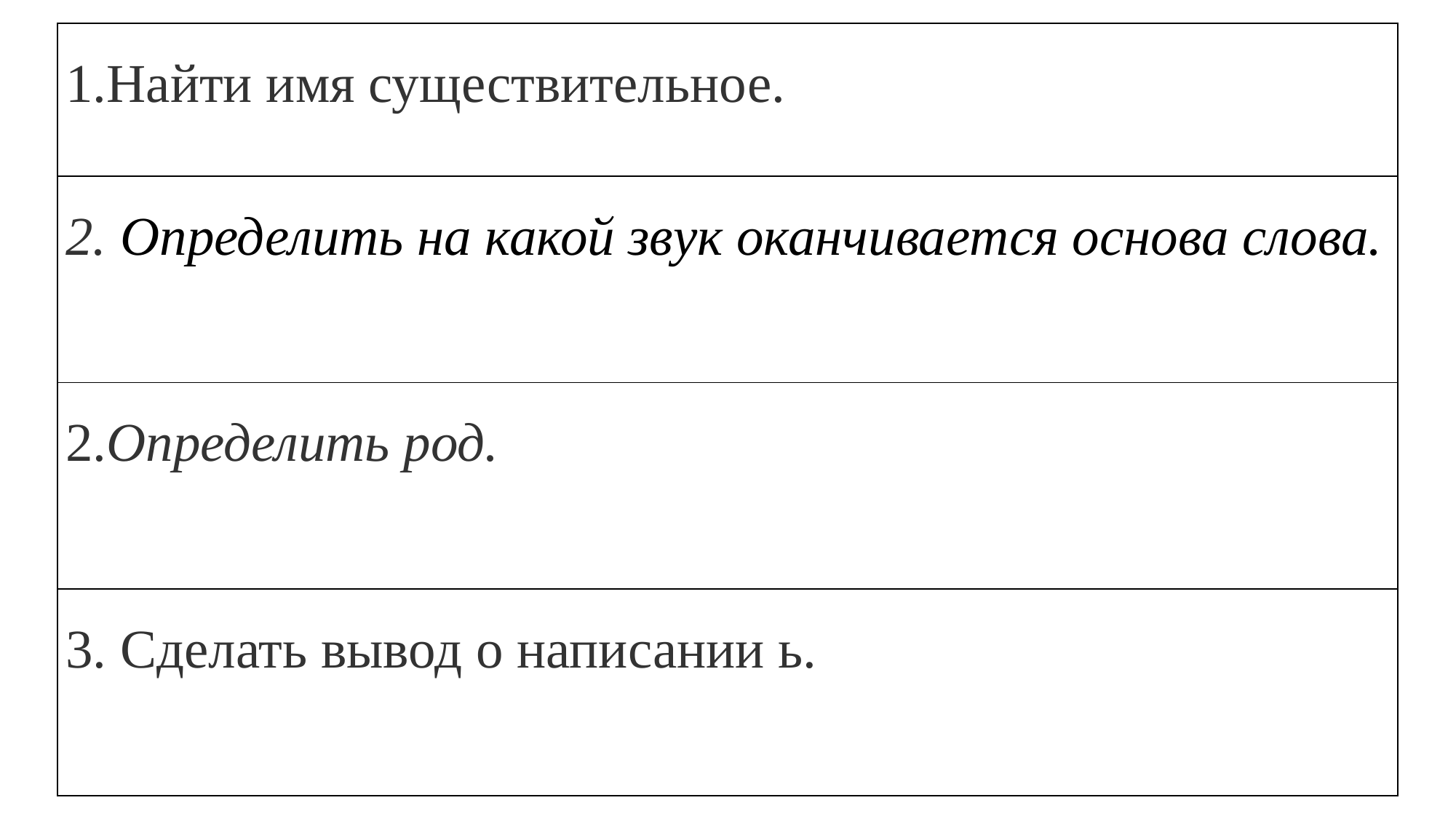

| 1.Найти имя существительное. |
| --- |
| 2. Определить на какой звук оканчивается основа слова. |
| 2.Определить род. |
| 3. Сделать вывод о написании ь. |